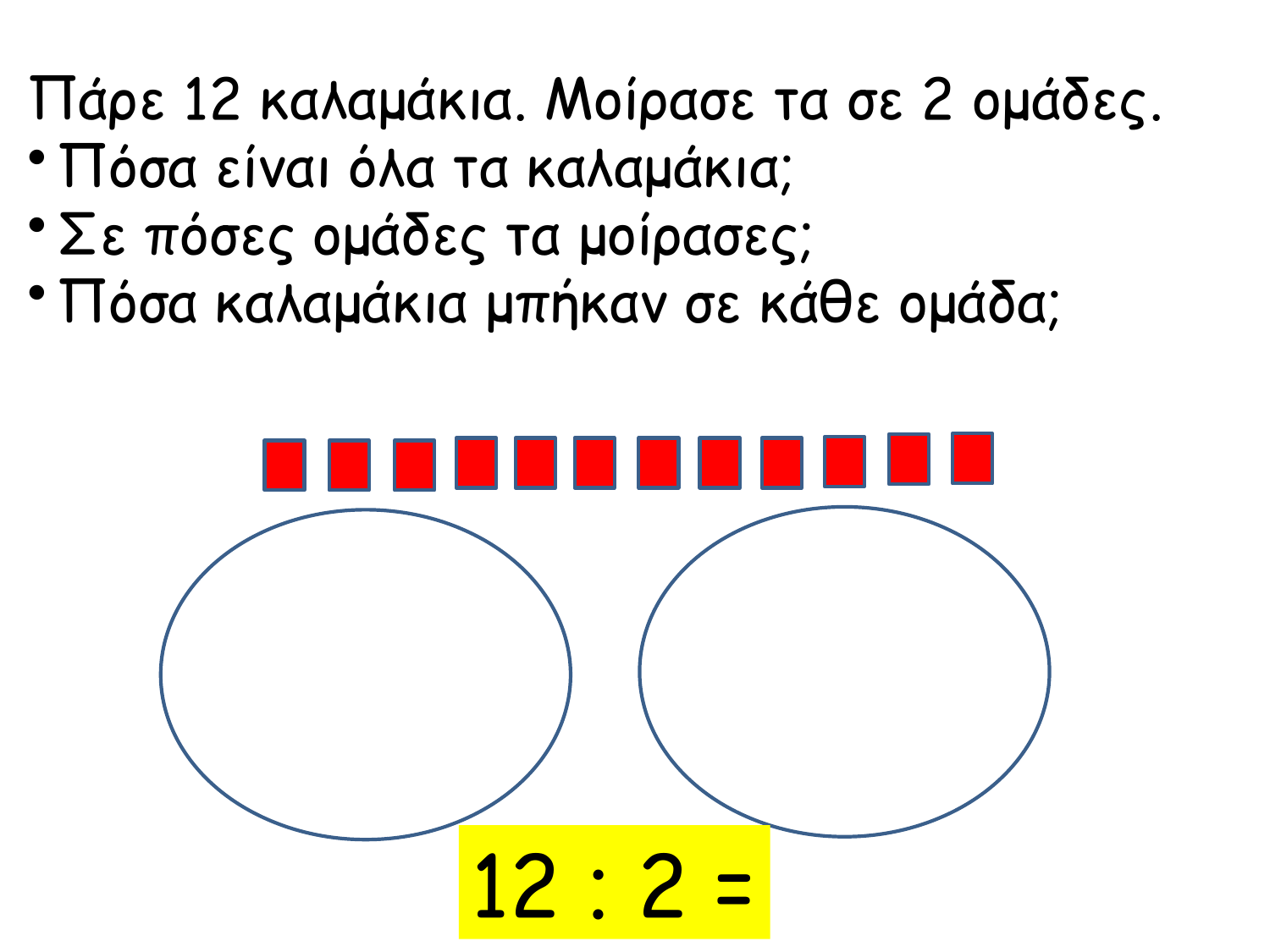

Πάρε 12 καλαμάκια. Μοίρασε τα σε 2 ομάδες.
Πόσα είναι όλα τα καλαμάκια;
Σε πόσες ομάδες τα μοίρασες;
Πόσα καλαμάκια μπήκαν σε κάθε ομάδα;

12 : 2 =